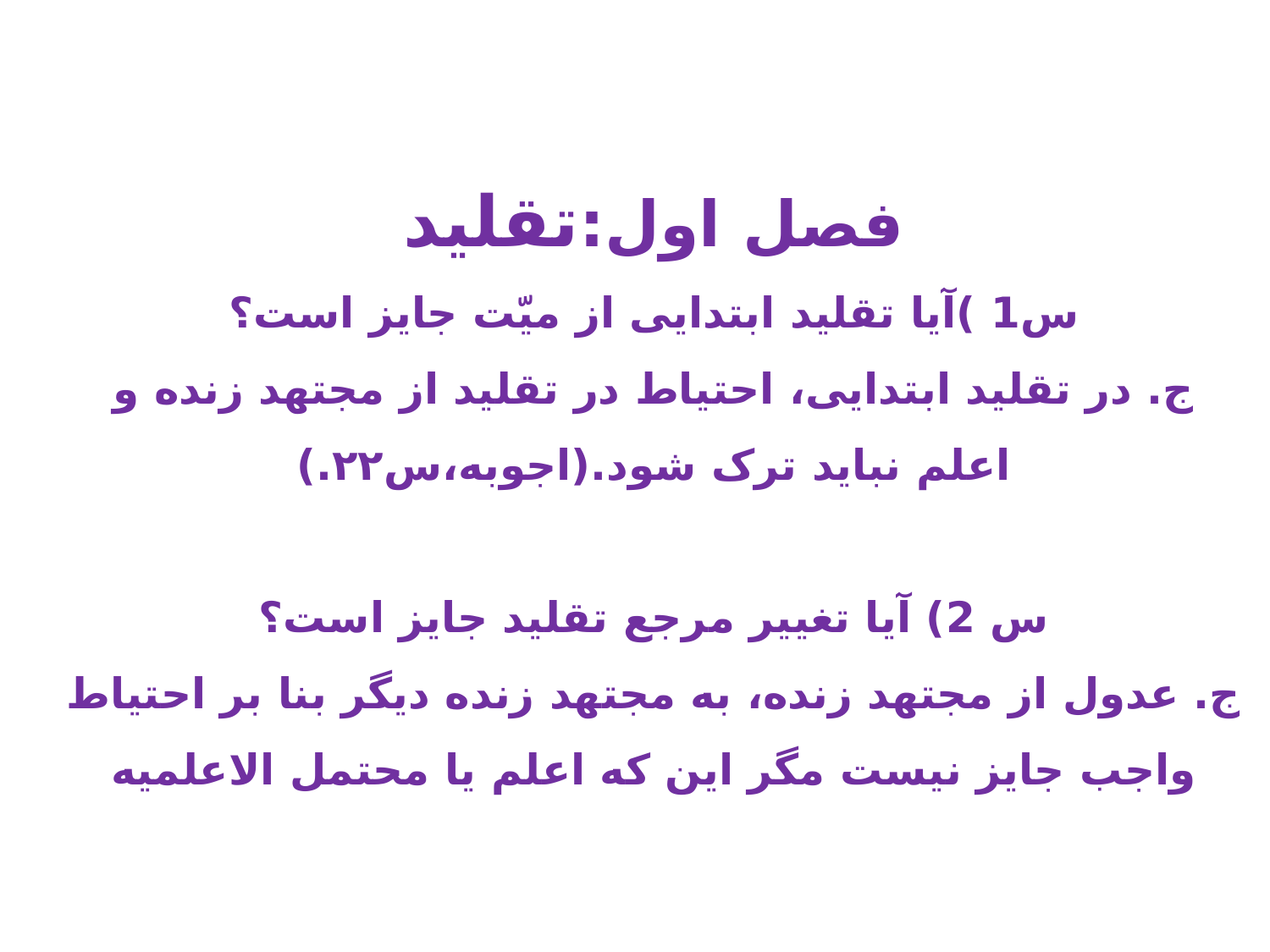

فصل اول:تقلید
س1 )آیا تقلید ابتدایی از میّت جایز است؟
ج. در تقلید ابتدایی، احتیاط در تقلید از مجتهد زنده و اعلم نباید ترک شود.(اجوبه،س۲۲.)

س 2) آیا تغییر مرجع تقلید جایز است؟
ج. عدول از مجتهد زنده، به مجتهد زنده دیگر بنا بر احتیاط واجب جایز نیست مگر این که اعلم یا محتمل الاعلمیه باشد.(همان،س۳۱.)